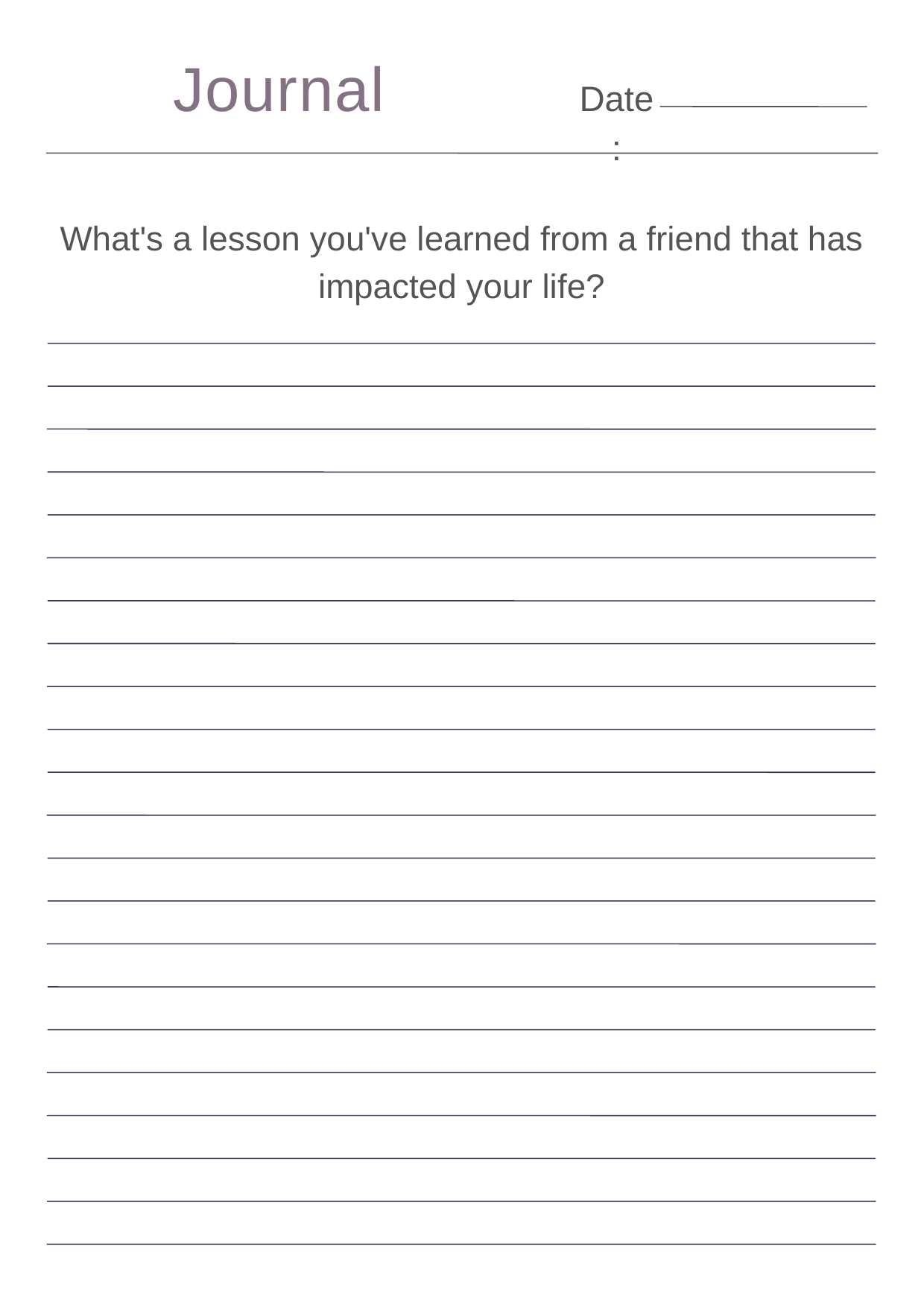

Journal
Date:

What's a lesson you've learned from a friend that has impacted your life?